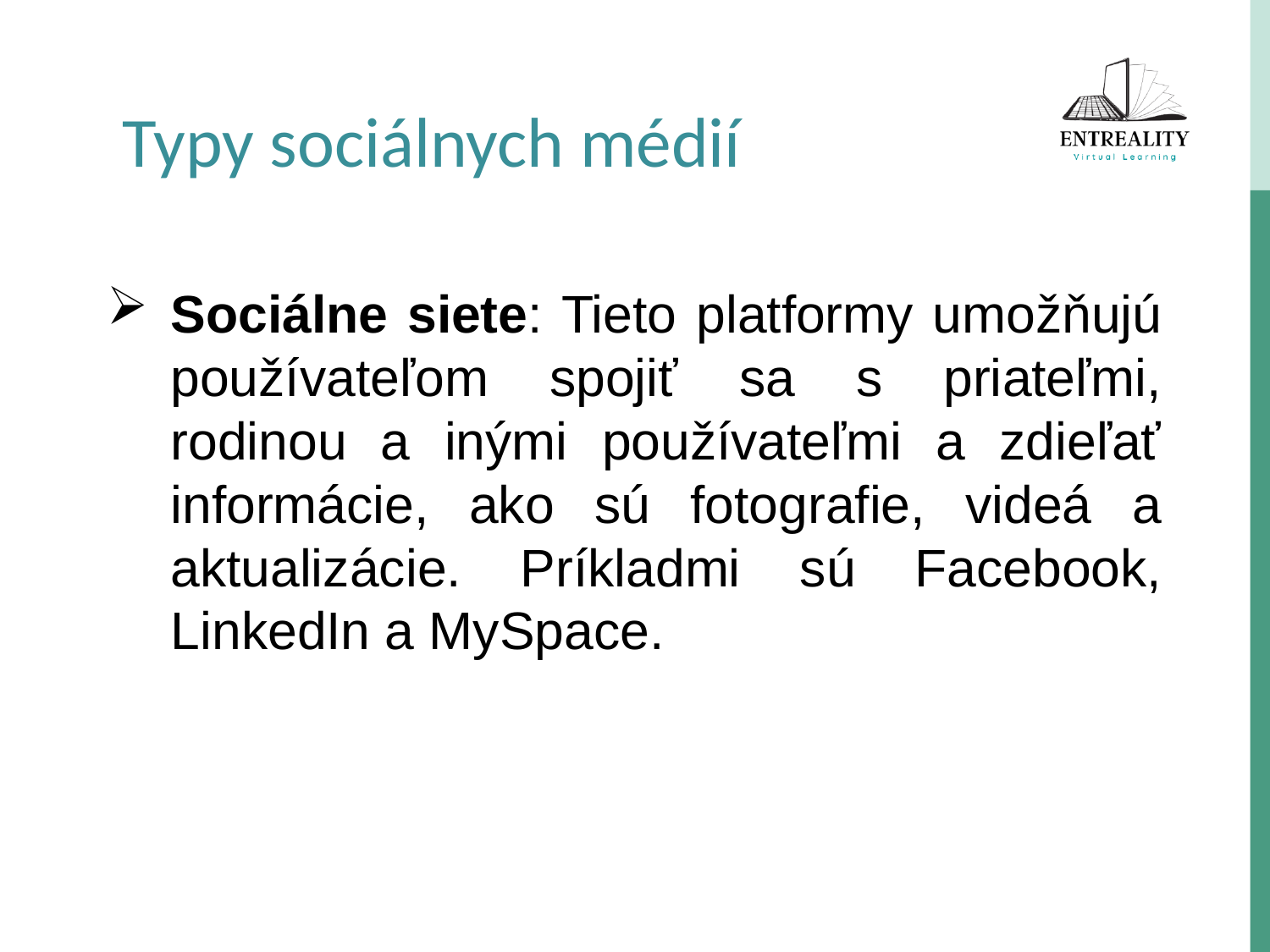

Typy sociálnych médií
Sociálne siete: Tieto platformy umožňujú používateľom spojiť sa s priateľmi, rodinou a inými používateľmi a zdieľať informácie, ako sú fotografie, videá a aktualizácie. Príkladmi sú Facebook, LinkedIn a MySpace.